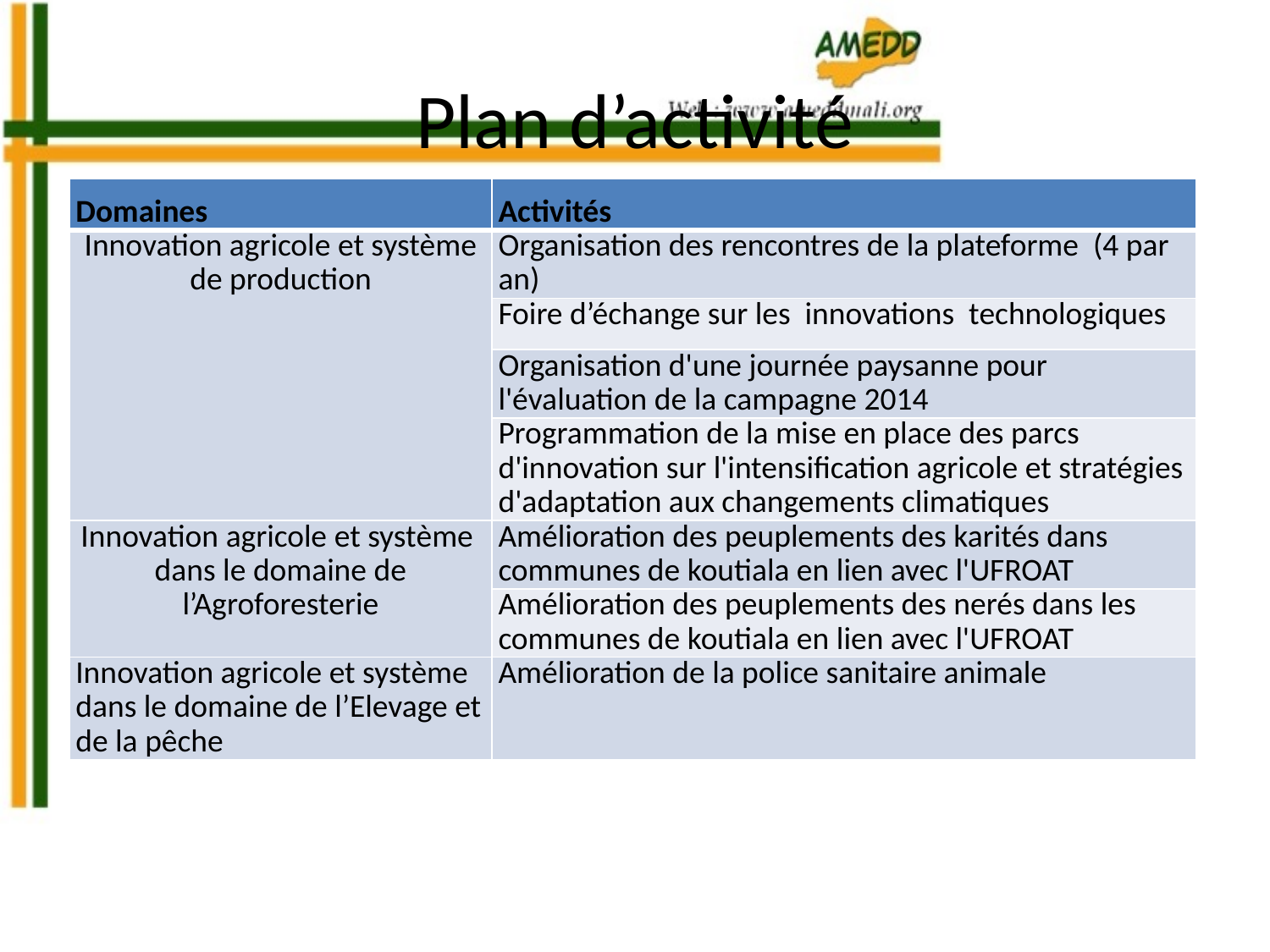

# Plan d’activité
| Domaines | Activités |
| --- | --- |
| Innovation agricole et système de production | Organisation des rencontres de la plateforme (4 par an) |
|  | Foire d’échange sur les innovations technologiques |
|  | Organisation d'une journée paysanne pour l'évaluation de la campagne 2014 |
|  | Programmation de la mise en place des parcs d'innovation sur l'intensification agricole et stratégies d'adaptation aux changements climatiques |
| Innovation agricole et système dans le domaine de l’Agroforesterie | Amélioration des peuplements des karités dans communes de koutiala en lien avec l'UFROAT |
|  | Amélioration des peuplements des nerés dans les communes de koutiala en lien avec l'UFROAT |
| Innovation agricole et système dans le domaine de l’Elevage et de la pêche | Amélioration de la police sanitaire animale |